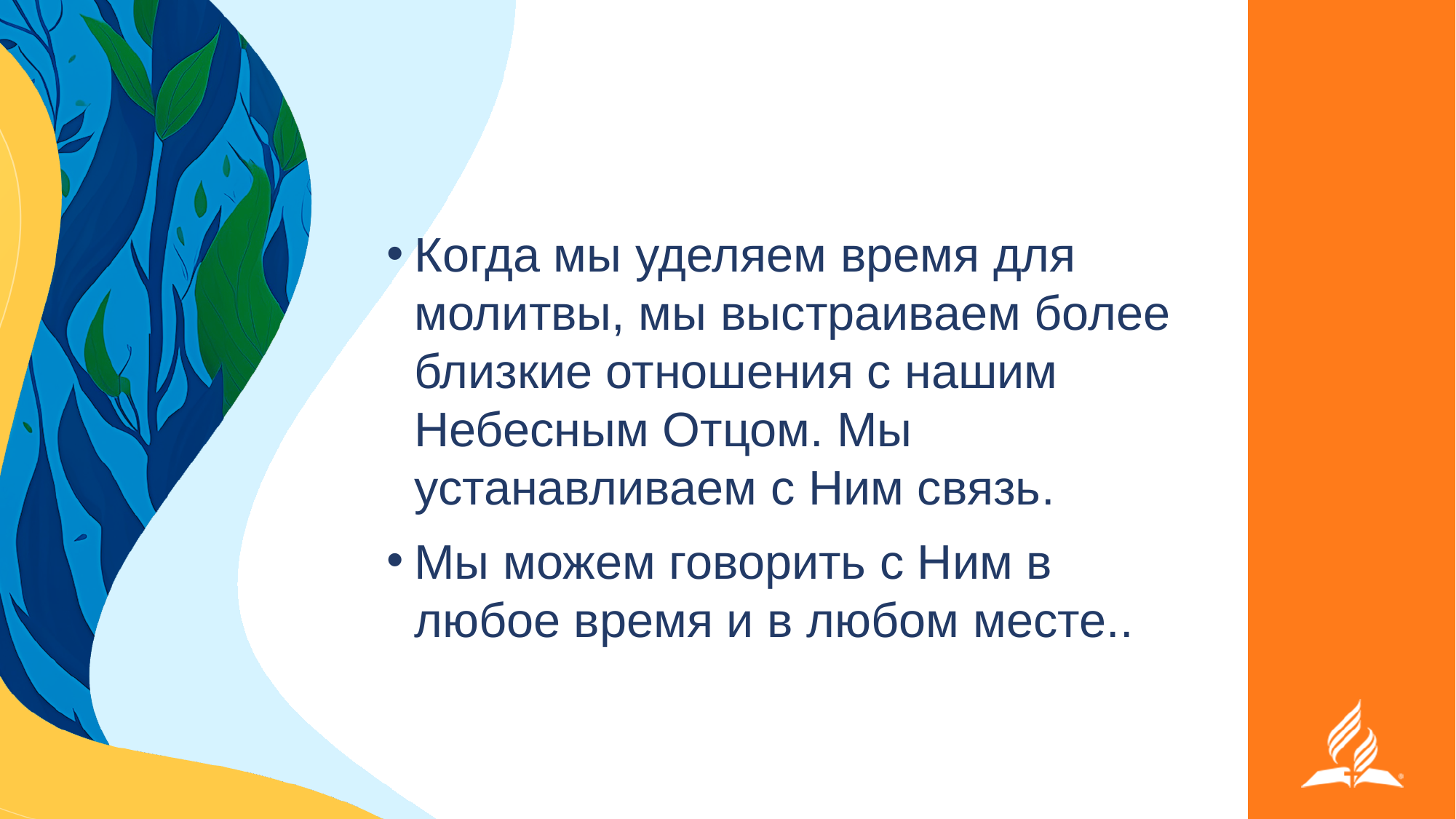

Когда мы уделяем время для молитвы, мы выстраиваем более близкие отношения с нашим Небесным Отцом. Мы устанавливаем с Ним связь.
Мы можем говорить с Ним в любое время и в любом месте..